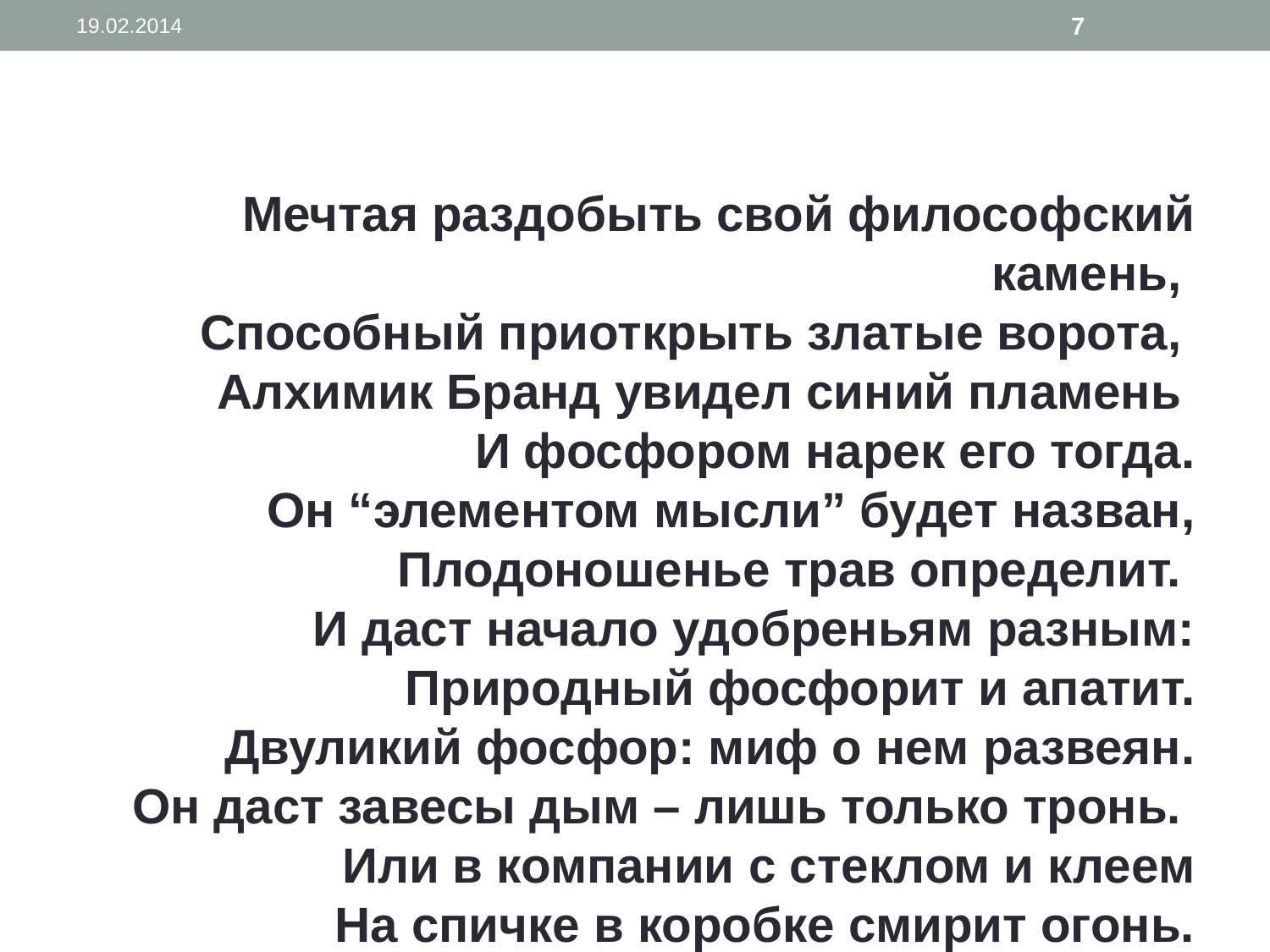

19.02.2014
7
Мечтая раздобыть свой философский камень, 
Способный приоткрыть златые ворота, 
Алхимик Бранд увидел синий пламень 
И фосфором нарек его тогда.
Он “элементом мысли” будет назван,
Плодоношенье трав определит. 
И даст начало удобреньям разным:
Природный фосфорит и апатит.
Двуликий фосфор: миф о нем развеян.
Он даст завесы дым – лишь только тронь. 
Или в компании с стеклом и клеем
На спичке в коробке смирит огонь.